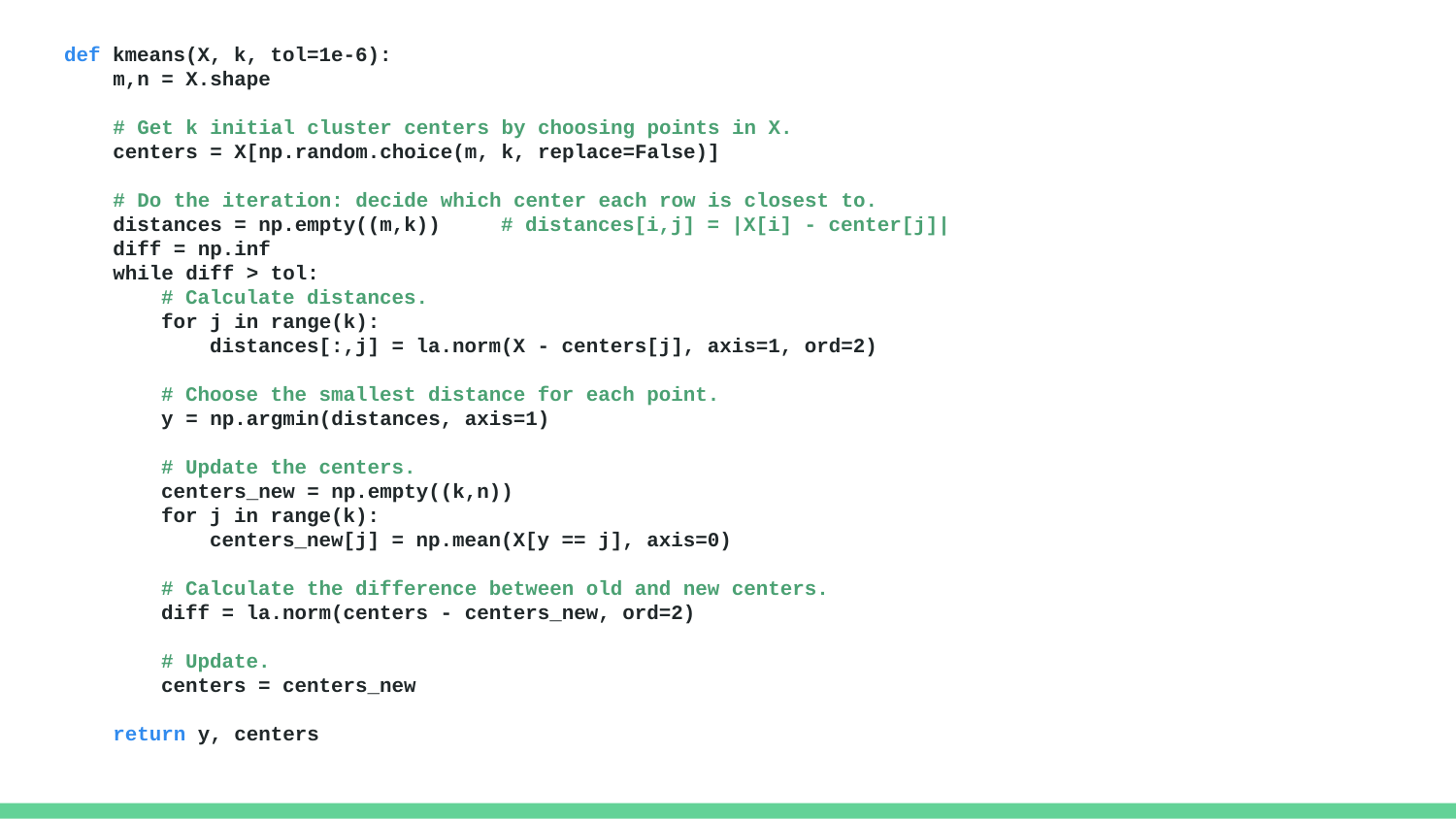

def kmeans(X, k, tol=1e-6):
    m,n = X.shape

    # Get k initial cluster centers by choosing points in X.
    centers = X[np.random.choice(m, k, replace=False)]

    # Do the iteration: decide which center each row is closest to.
    distances = np.empty((m,k))     # distances[i,j] = |X[i] - center[j]|
    diff = np.inf
    while diff > tol:
        # Calculate distances.
        for j in range(k):
            distances[:,j] = la.norm(X - centers[j], axis=1, ord=2)

        # Choose the smallest distance for each point.
        y = np.argmin(distances, axis=1)

        # Update the centers.
        centers_new = np.empty((k,n))
        for j in range(k):
            centers_new[j] = np.mean(X[y == j], axis=0)

        # Calculate the difference between old and new centers.
        diff = la.norm(centers - centers_new, ord=2)

        # Update.
        centers = centers_new

    return y, centers